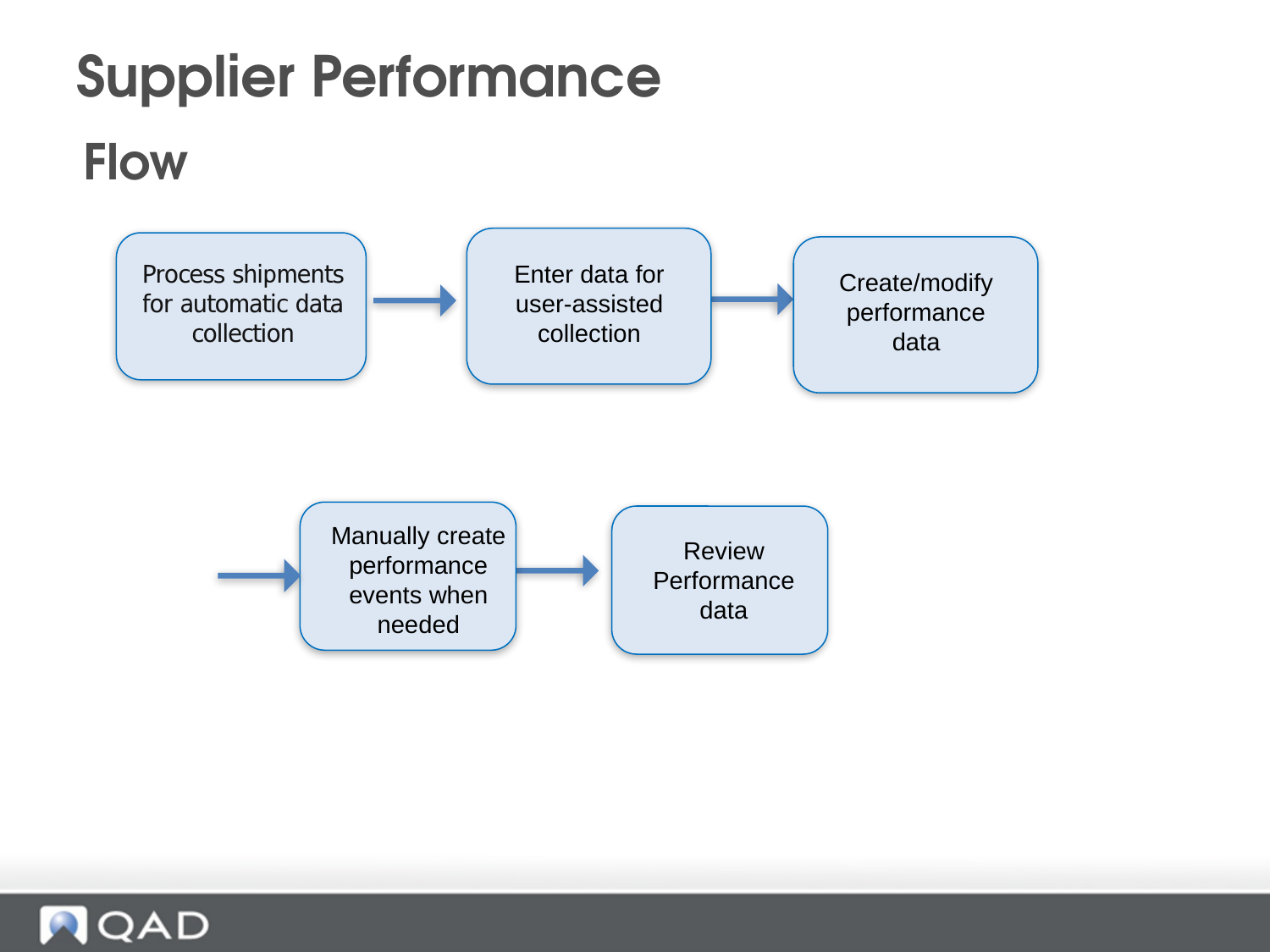

# Supplier Performance
Flow

Enter data for user-assisted collection

Create/modify performance data

Process shipments for automatic data collection

Manually create performance events when needed
Review
Performance
data